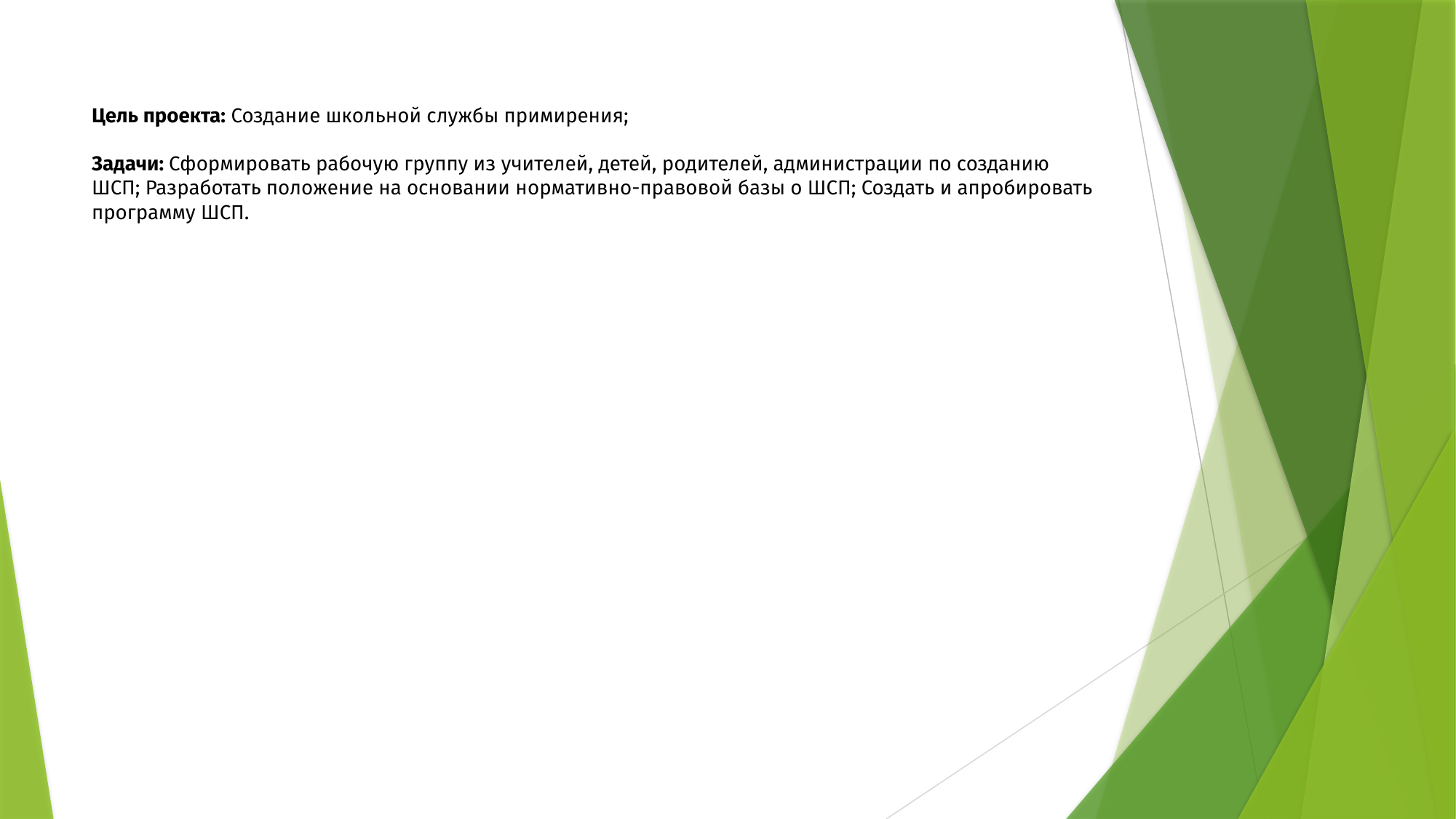

# Цель проекта: Создание школьной службы примирения; Задачи: Сформировать рабочую группу из учителей, детей, родителей, администрации по созданию ШСП; Разработать положение на основании нормативно-правовой базы о ШСП; Создать и апробировать программу ШСП.